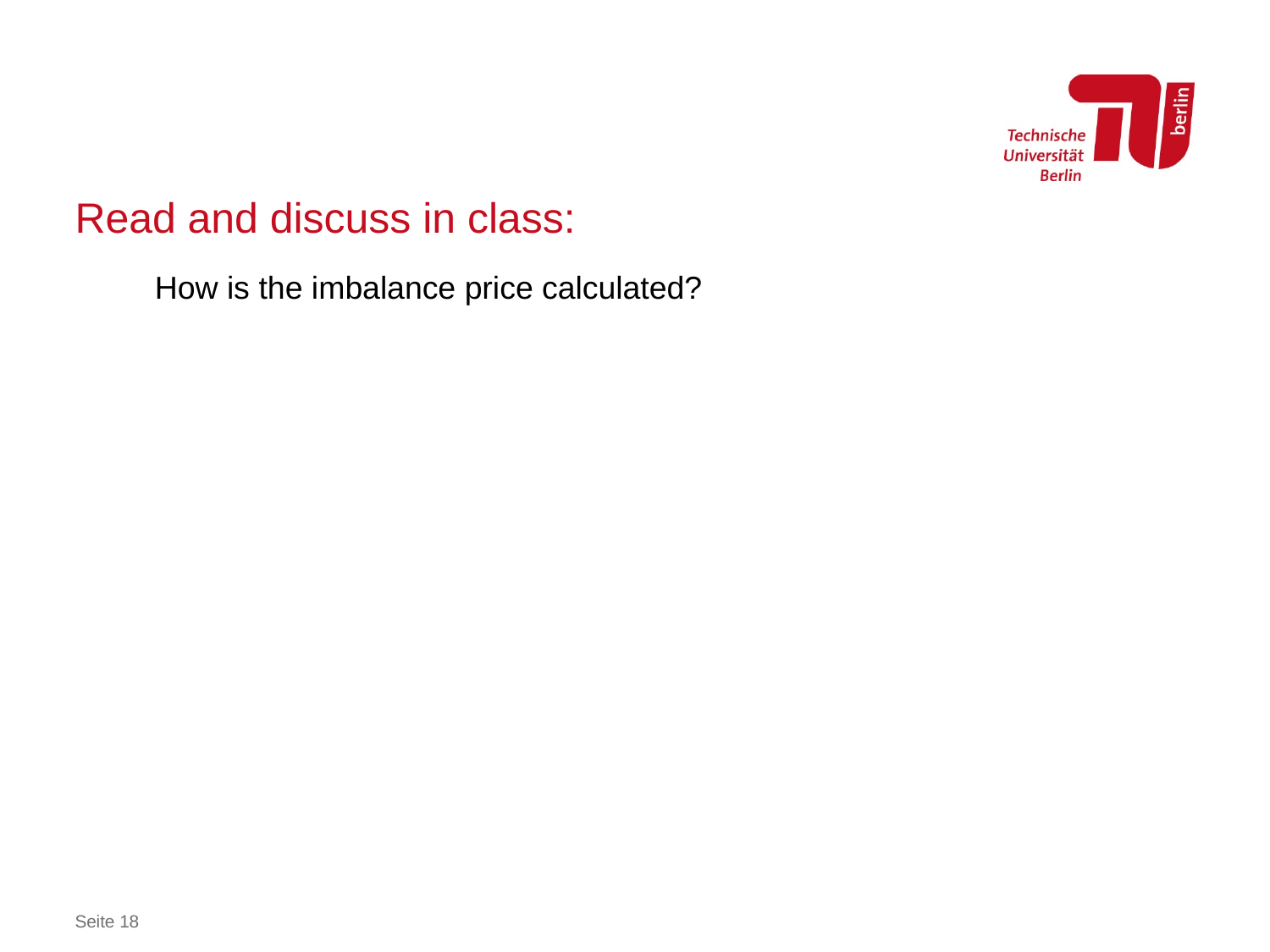

# Read and discuss in class:
How is the imbalance price calculated?

Seite 18